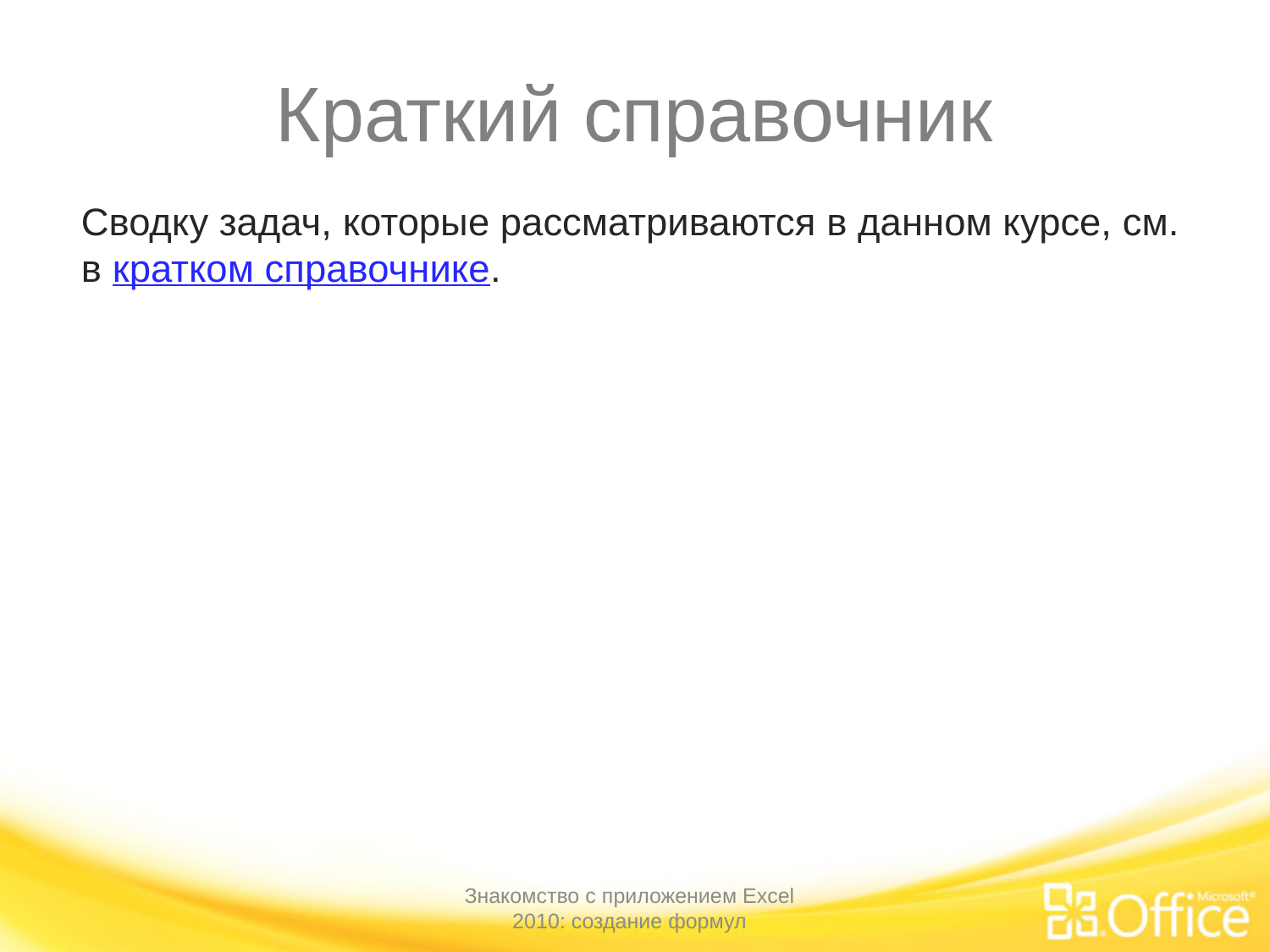

# Краткий справочник
Сводку задач, которые рассматриваются в данном курсе, см. в кратком справочнике.
Знакомство с приложением Excel 2010: создание формул